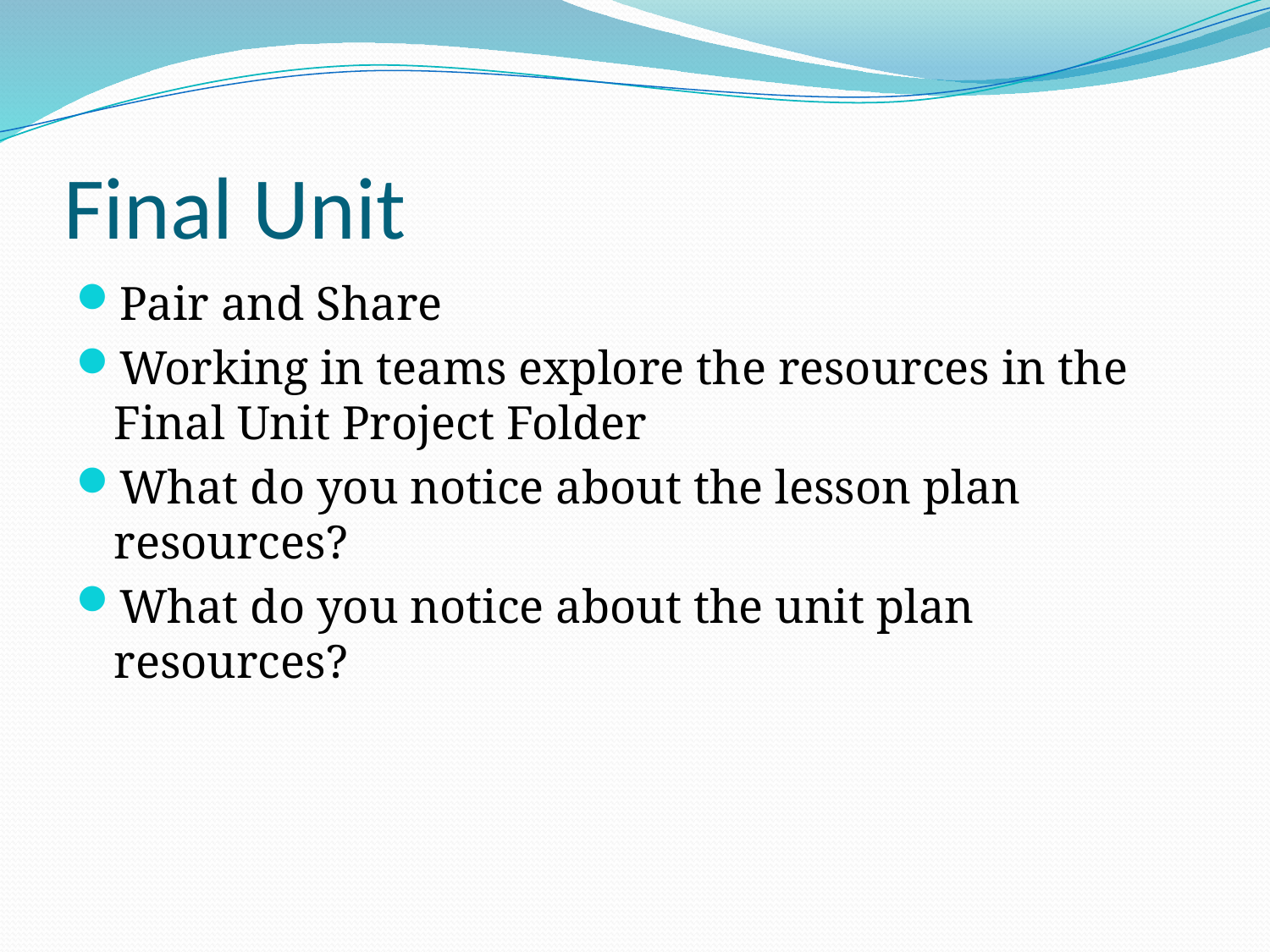

# Final Unit
Pair and Share
Working in teams explore the resources in the Final Unit Project Folder
What do you notice about the lesson plan resources?
What do you notice about the unit plan resources?